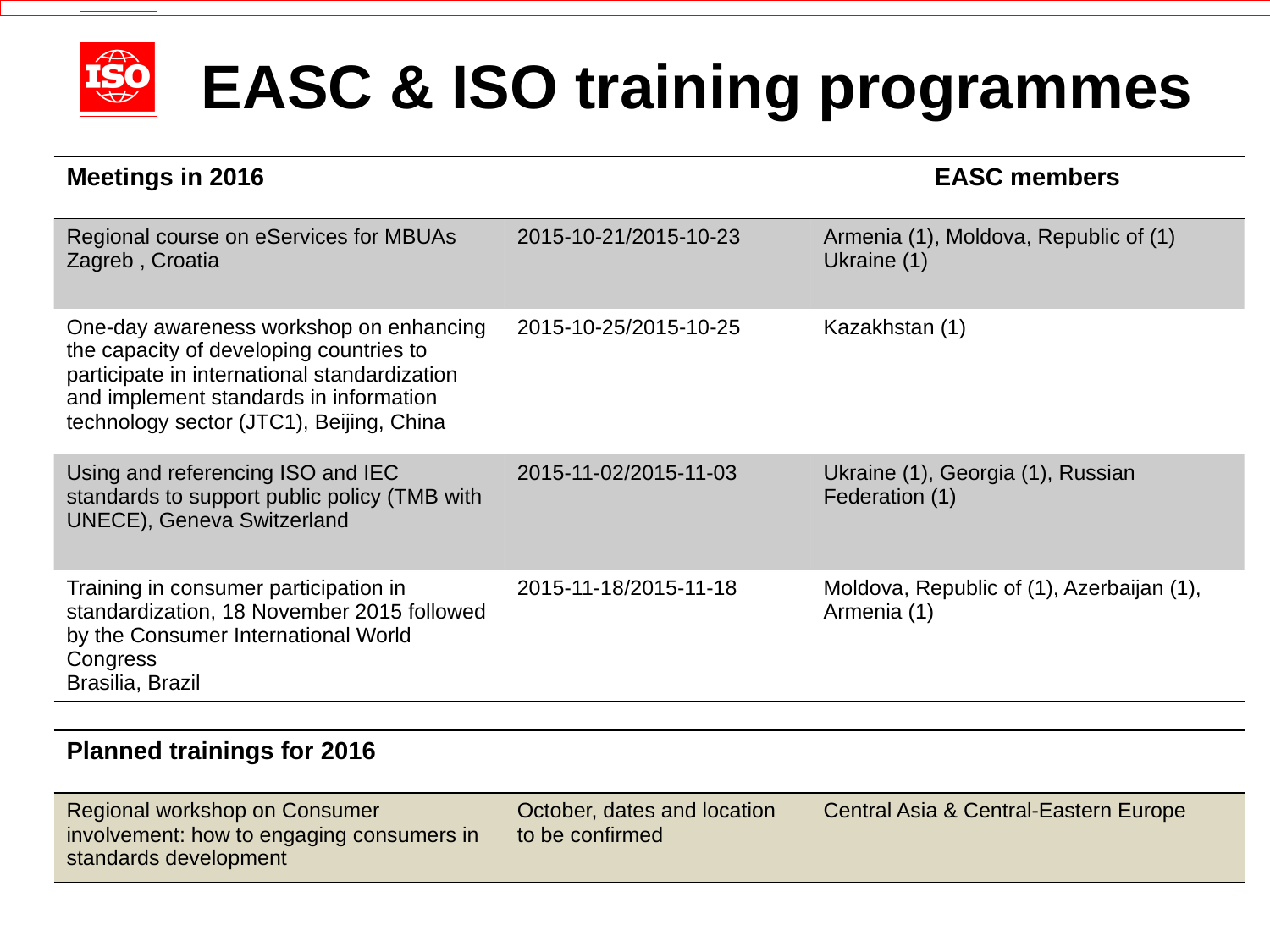

EASC & ISO training programmes
| Meetings in 2016 |  | EASC members |
| --- | --- | --- |
| Regional course on eServices for MBUAs Zagreb , Croatia | 2015-10-21/2015-10-23 | Armenia (1), Moldova, Republic of (1) Ukraine (1) |
| One-day awareness workshop on enhancing the capacity of developing countries to participate in international standardization and implement standards in information technology sector (JTC1), Beijing, China | 2015-10-25/2015-10-25 | Kazakhstan (1) |
| Using and referencing ISO and IEC standards to support public policy (TMB with UNECE), Geneva Switzerland | 2015-11-02/2015-11-03 | Ukraine (1), Georgia (1), Russian Federation (1) |
| Training in consumer participation in standardization, 18 November 2015 followed by the Consumer International World Congress Brasilia, Brazil | 2015-11-18/2015-11-18 | Moldova, Republic of (1), Azerbaijan (1), Armenia (1) |
| Planned trainings for 2016 |  |
| --- | --- |
| Regional workshop on Consumer involvement: how to engaging consumers in standards development | October, dates and location to be confirmed | Central Asia & Central-Eastern Europe |
| --- | --- | --- |